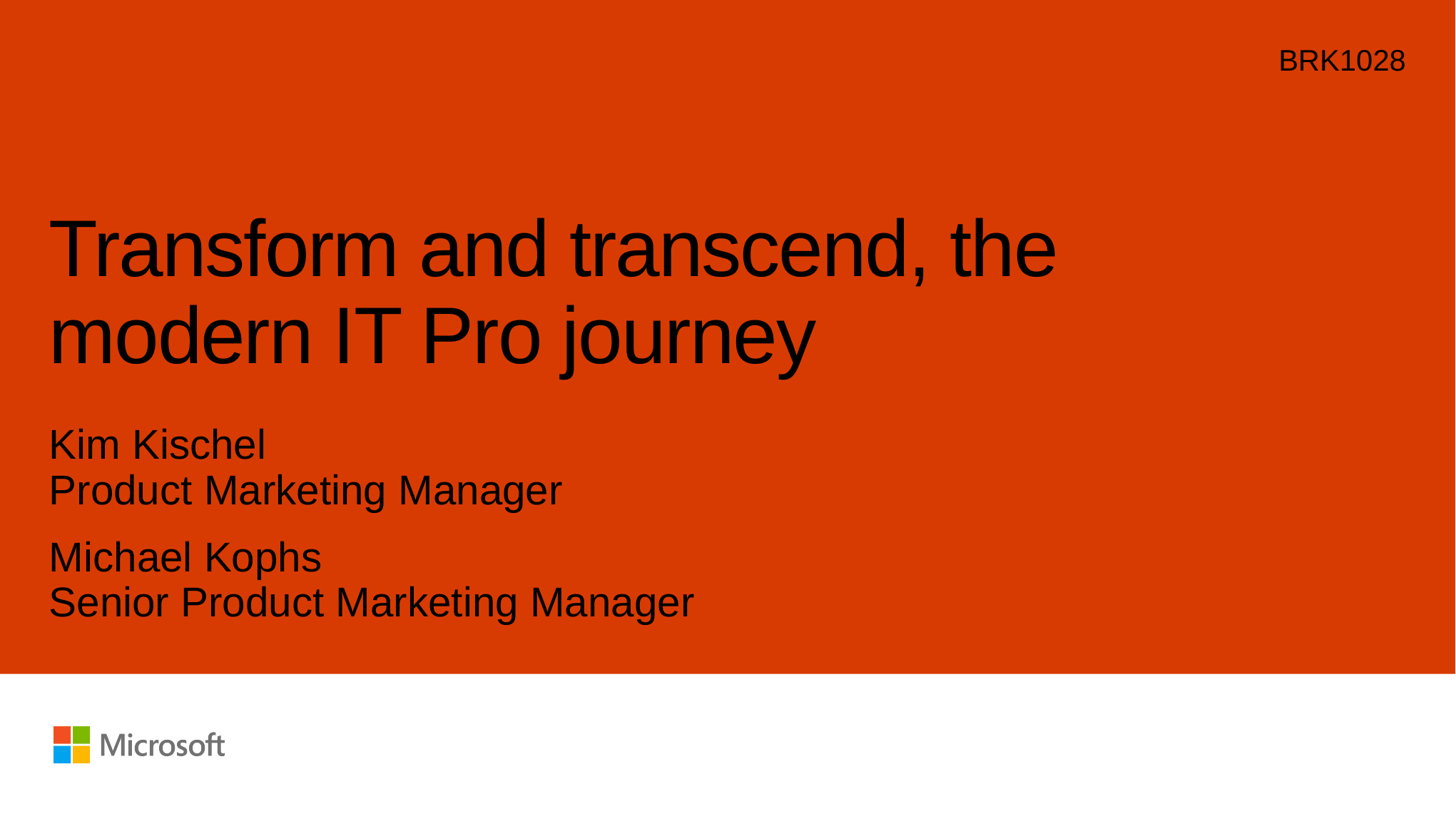

BRK1028
# Transform and transcend, the modern IT Pro journey
Kim Kischel
Product Marketing Manager

Michael Kophs
Senior Product Marketing Manager